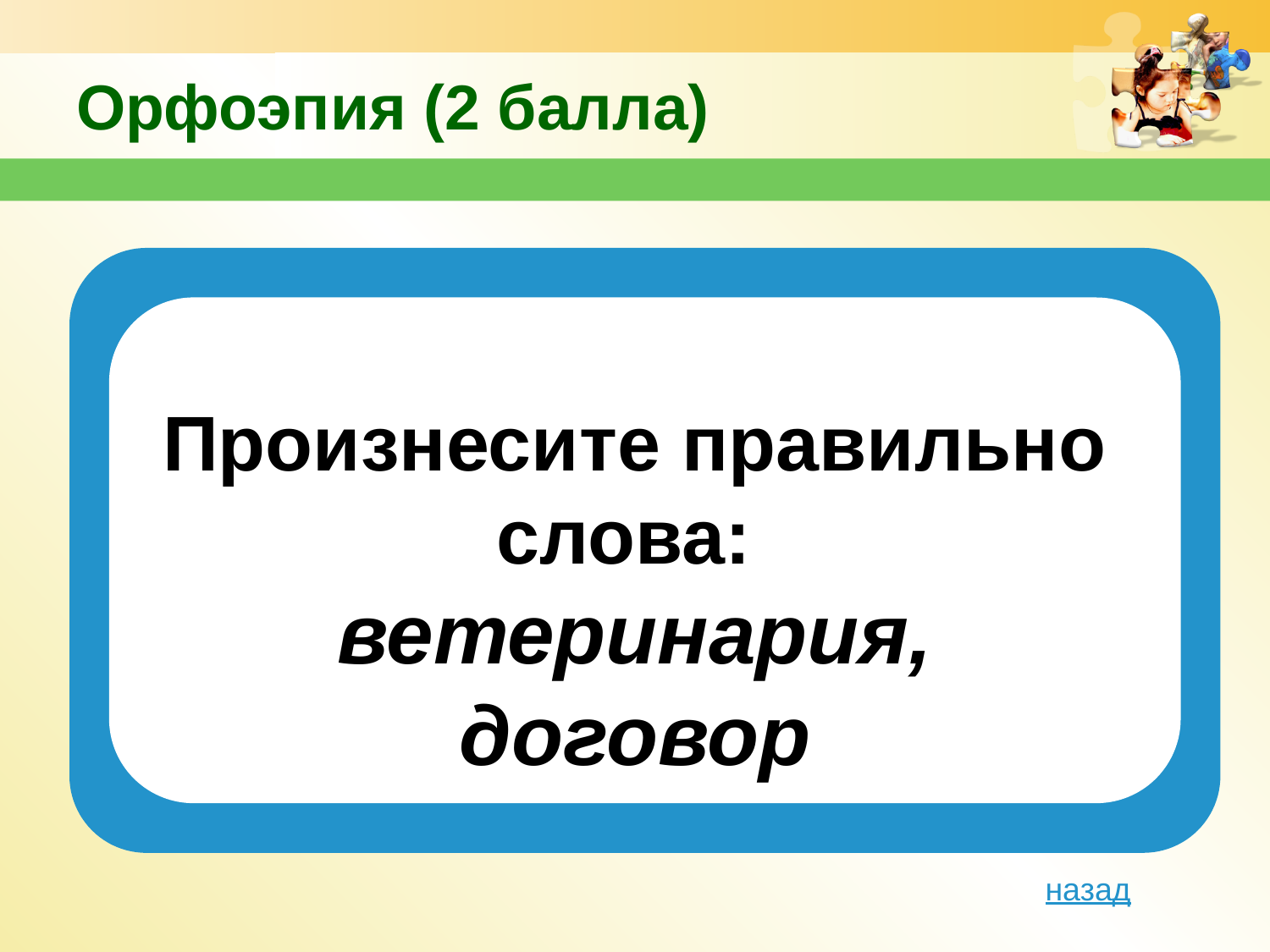

# Орфоэпия (2 балла)

Text in here

Произнесите правильно слова:
ветеринария, договор
Text in here
назад